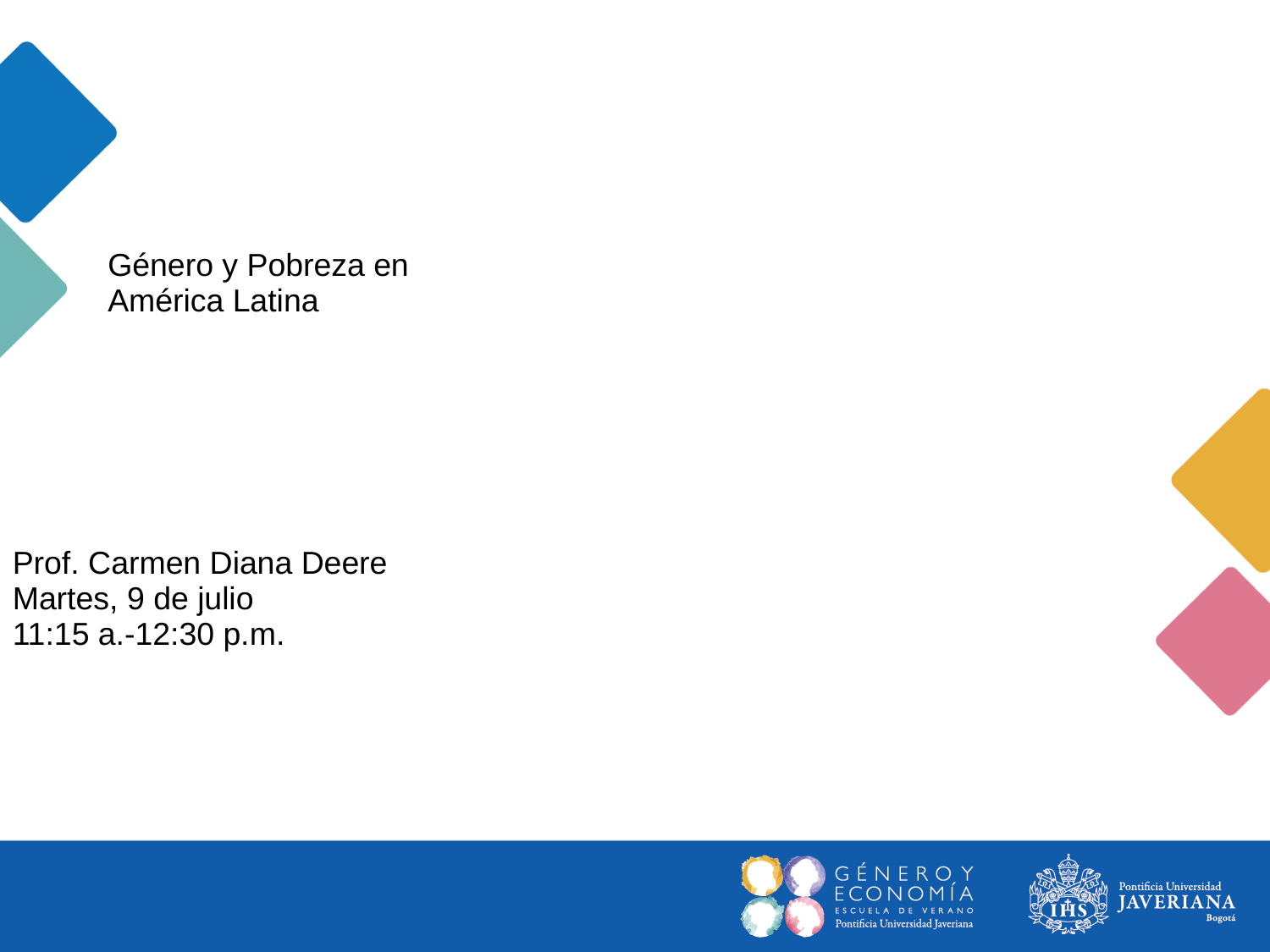

Género y Pobreza en
América Latina
Prof. Carmen Diana Deere
Martes, 9 de julio
11:15 a.-12:30 p.m.